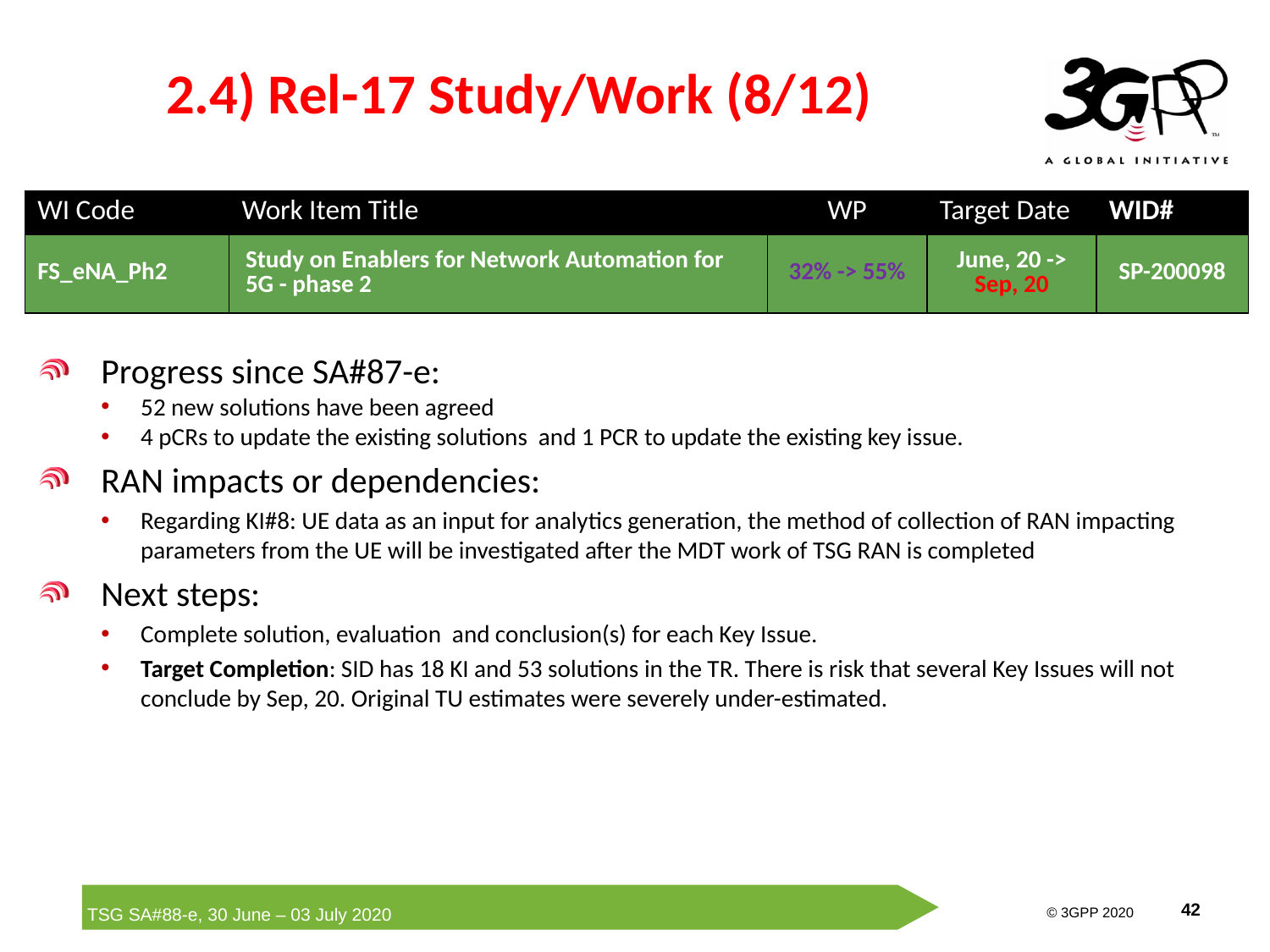

# 2.4) Rel-17 Study/Work (8/12)
| WI Code | Work Item Title | WP | Target Date | WID# |
| --- | --- | --- | --- | --- |
| FS\_eNA\_Ph2 | Study on Enablers for Network Automation for 5G - phase 2 | 32% -> 55% | June, 20 -> Sep, 20 | SP-200098 |
Progress since SA#87-e:
52 new solutions have been agreed
4 pCRs to update the existing solutions  and 1 PCR to update the existing key issue.
RAN impacts or dependencies:
Regarding KI#8: UE data as an input for analytics generation, the method of collection of RAN impacting parameters from the UE will be investigated after the MDT work of TSG RAN is completed
Next steps:
Complete solution, evaluation  and conclusion(s) for each Key Issue.
Target Completion: SID has 18 KI and 53 solutions in the TR. There is risk that several Key Issues will not conclude by Sep, 20. Original TU estimates were severely under-estimated.